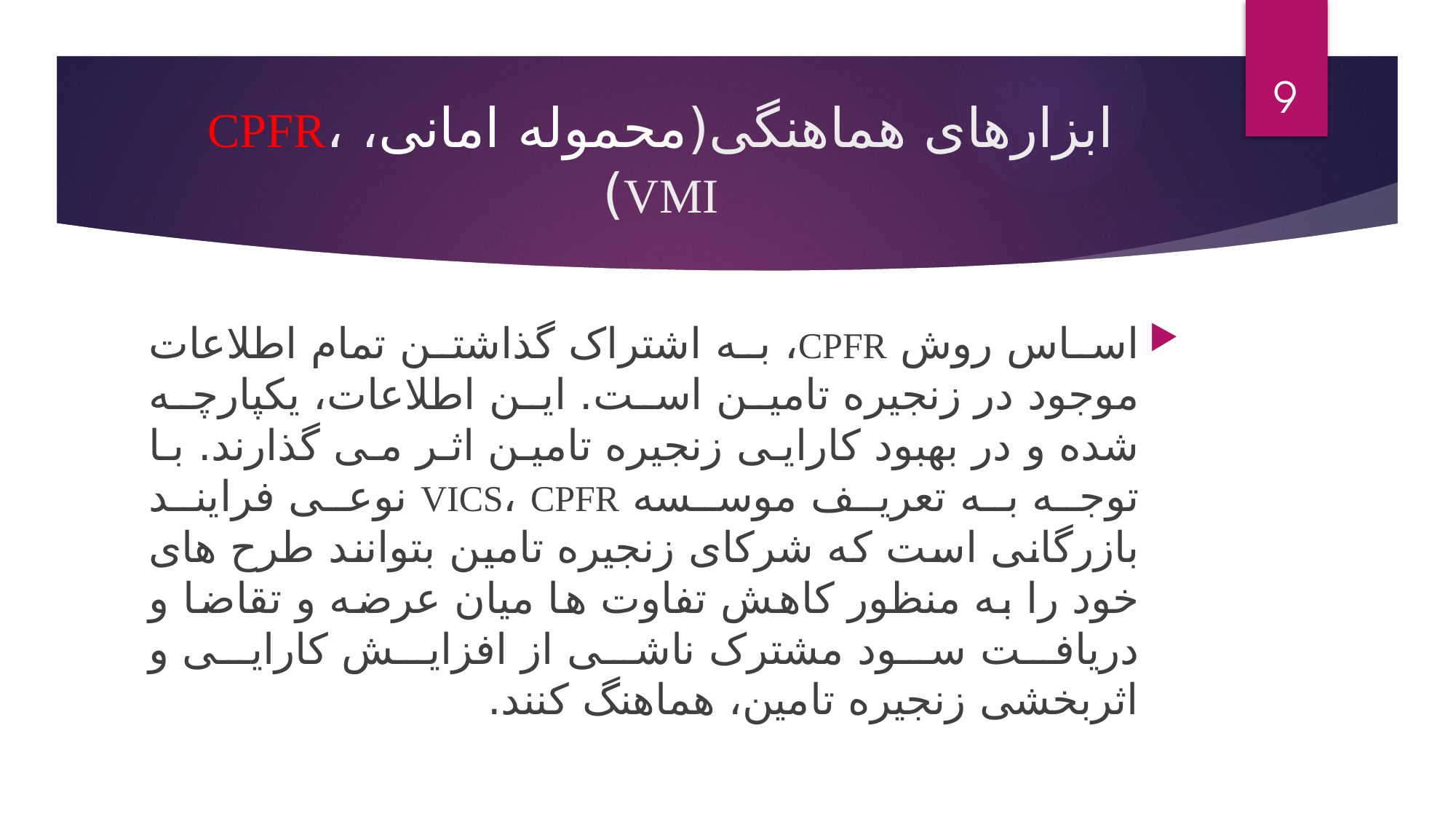

9
# ابزارهای هماهنگی(محموله امانی، CPFR، VMI)
اساس روش CPFR، به اشتراک گذاشتن تمام اطلاعات موجود در زنجیره تامین است. این اطلاعات، یکپارچه شده و در بهبود کارایی زنجیره تامین اثر می گذارند. با توجه به تعریف موسسه VICS، CPFR نوعی فرایند بازرگانی است که شرکای زنجیره تامین بتوانند طرح های خود را به منظور کاهش تفاوت ها میان عرضه و تقاضا و دریافت سود مشترک ناشی از افزایش کارایی و اثربخشی زنجیره تامین، هماهنگ کنند.